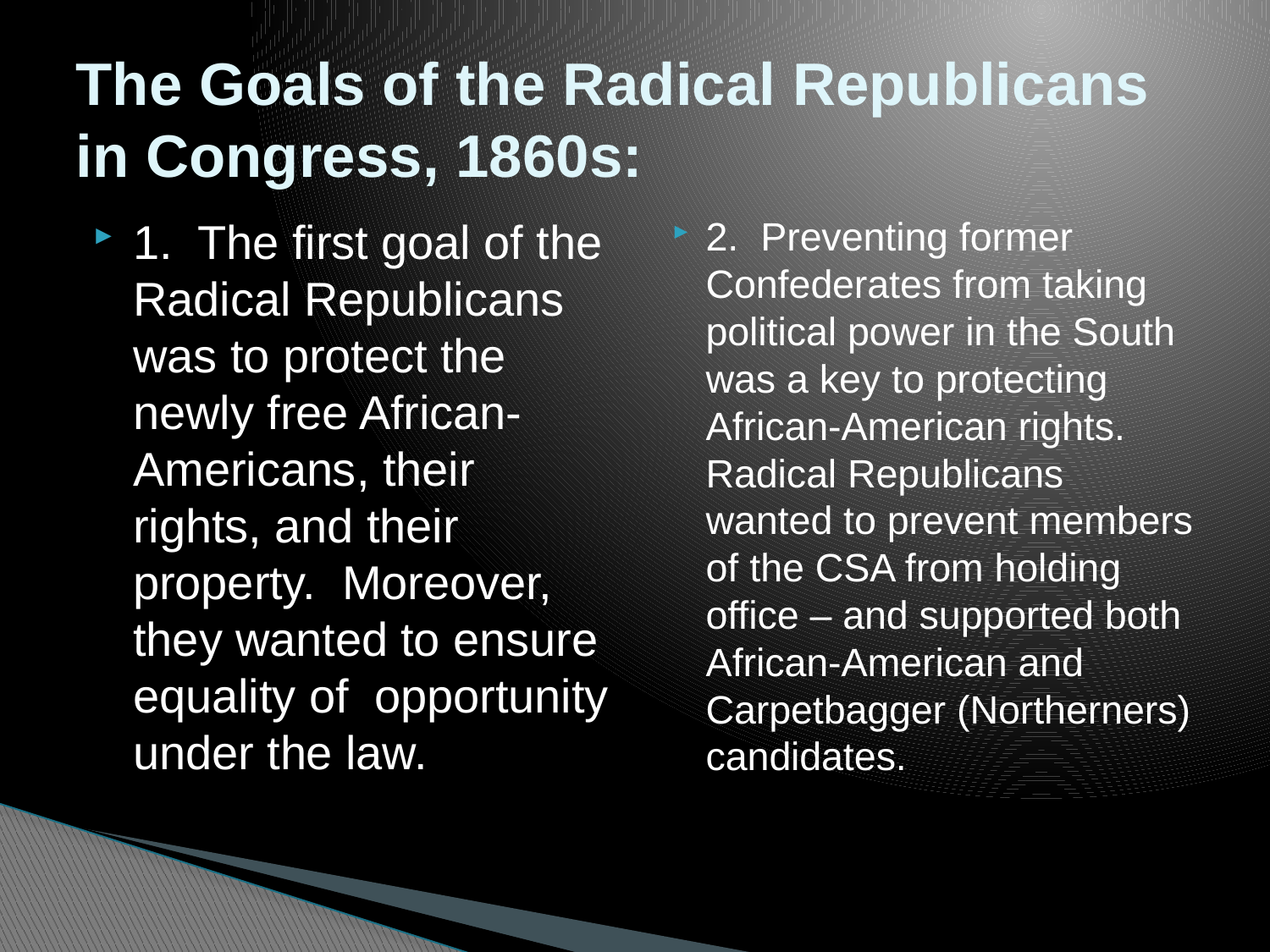

# The Goals of the Radical Republicans in Congress, 1860s:
1.  The first goal of the Radical Republicans was to protect the newly free African-Americans, their rights, and their property.  Moreover, they wanted to ensure equality of  opportunity under the law.
2.  Preventing former Confederates from taking political power in the South was a key to protecting African-American rights.  Radical Republicans wanted to prevent members of the CSA from holding office – and supported both African-American and Carpetbagger (Northerners) candidates.